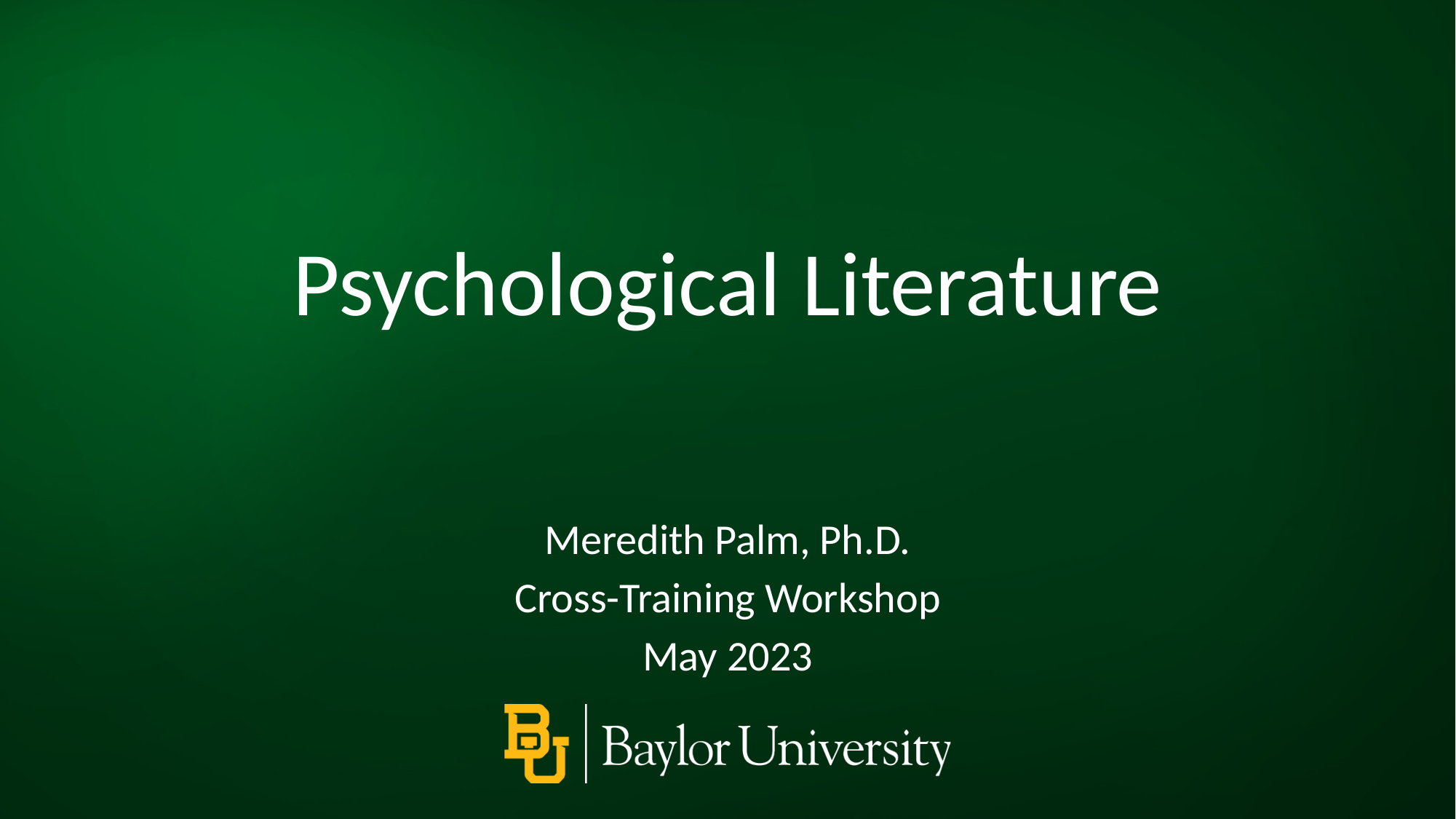

Psychological Literature
Meredith Palm, Ph.D.
Cross-Training Workshop
May 2023